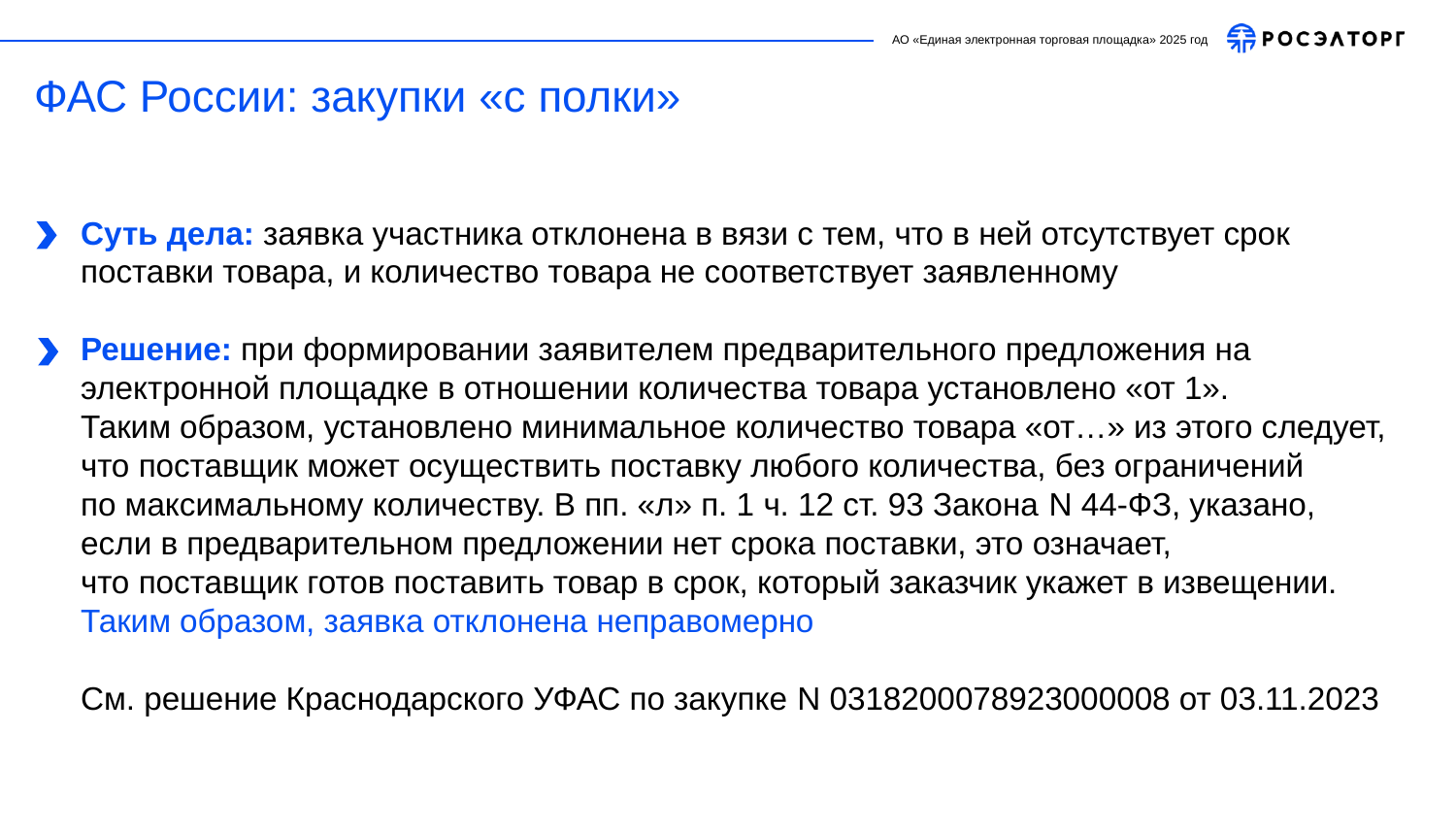

ФАС России: закупки «с полки»
Суть дела: заявка участника отклонена в вязи с тем, что в ней отсутствует срок поставки товара, и количество товара не соответствует заявленному
Решение: при формировании заявителем предварительного предложения на электронной площадке в отношении количества товара установлено «от 1».
Таким образом, установлено минимальное количество товара «от…» из этого следует, что поставщик может осуществить поставку любого количества, без ограничений
по максимальному количеству. В пп. «л» п. 1 ч. 12 ст. 93 Закона N 44-ФЗ, указано,
если в предварительном предложении нет срока поставки, это означает,
что поставщик готов поставить товар в срок, который заказчик укажет в извещении. Таким образом, заявка отклонена неправомерно

См. решение Краснодарского УФАС по закупке N 0318200078923000008 от 03.11.2023